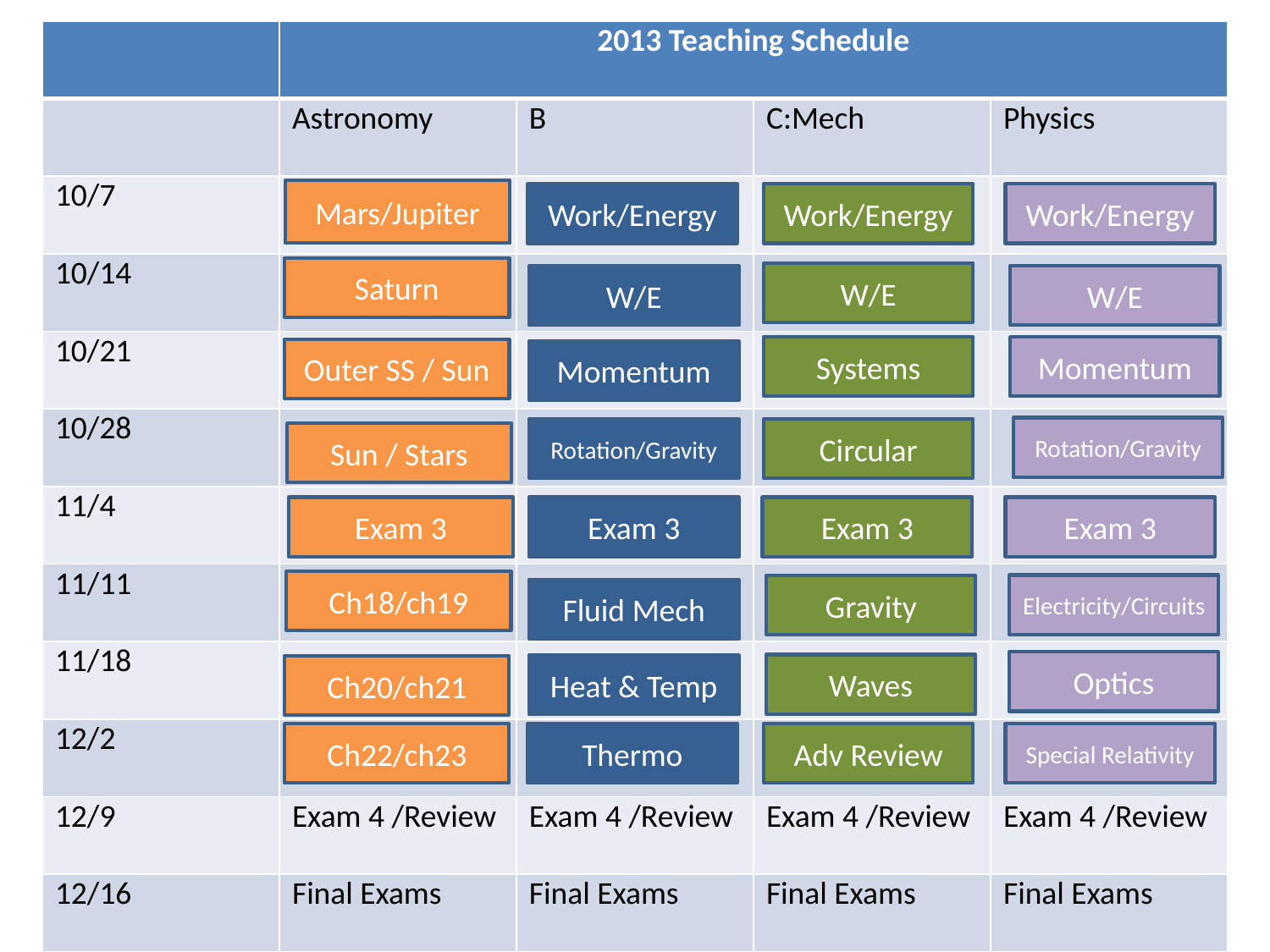

|  | 2013 Teaching Schedule |  |  |  |
| --- | --- | --- | --- | --- |
|  | Astronomy | B | C:Mech | Physics |
| 10/7 |  |  |  |  |
| 10/14 |  |  |  |  |
| 10/21 |  |  |  |  |
| 10/28 |  |  |  |  |
| 11/4 |  |  |  |  |
| 11/11 |  |  |  |  |
| 11/18 |  |  |  |  |
| 12/2 |  |  |  |  |
| 12/9 | Exam 4 /Review | Exam 4 /Review | Exam 4 /Review | Exam 4 /Review |
| 12/16 | Final Exams | Final Exams | Final Exams | Final Exams |
Mars/Jupiter
Work/Energy
Work/Energy
Work/Energy
Saturn
W/E
W/E
W/E
Systems
Momentum
Outer SS / Sun
Momentum
Rotation/Gravity
Rotation/Gravity
Circular
Sun / Stars
Exam 3
Exam 3
Exam 3
Exam 3
Ch18/ch19
Electricity/Circuits
Gravity
Fluid Mech
Optics
Waves
Heat & Temp
Ch20/ch21
Ch22/ch23
Thermo
Adv Review
Special Relativity